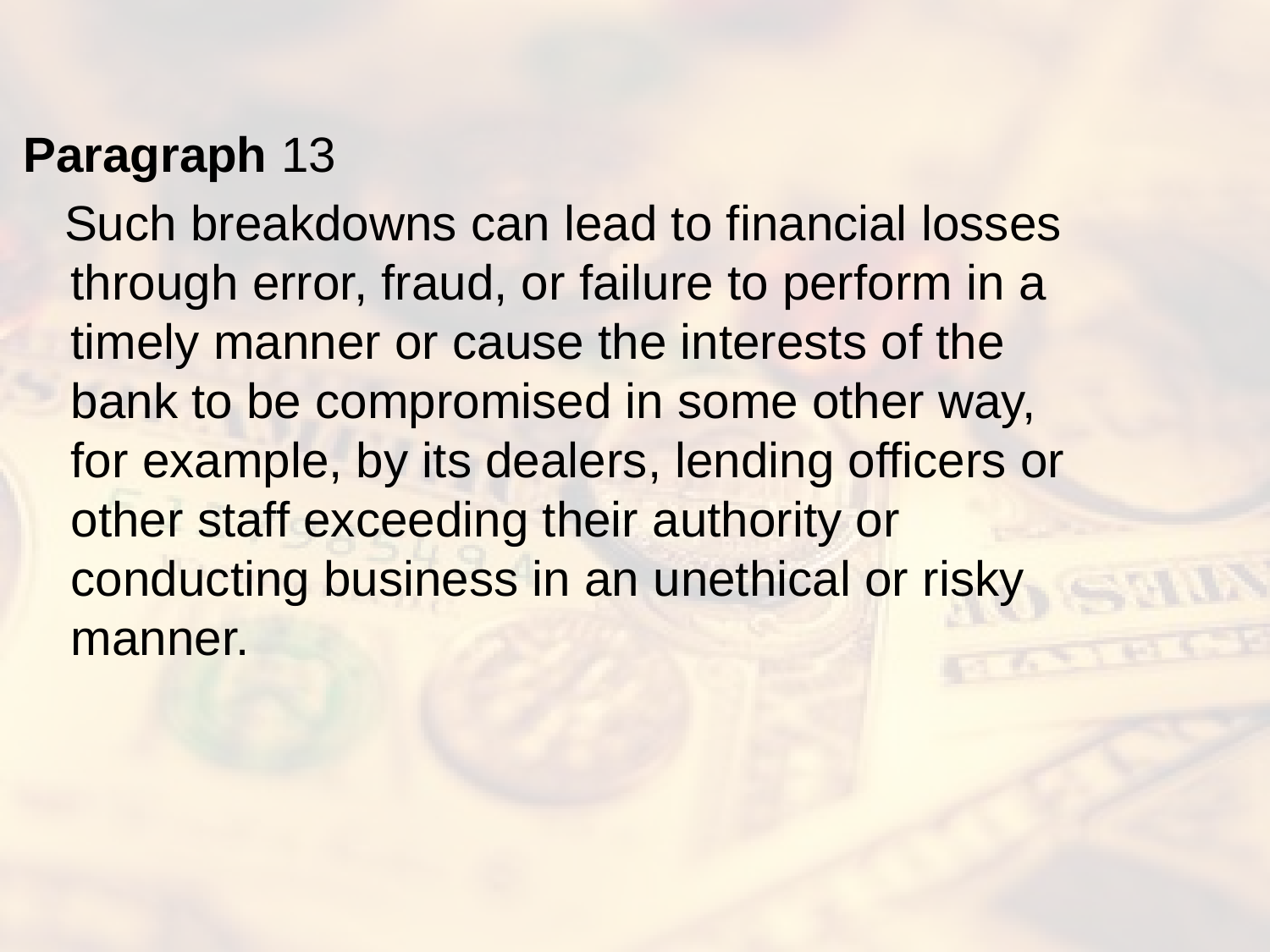

#
Paragraph 13
   Such breakdowns can lead to financial losses through error, fraud, or failure to perform in a timely manner or cause the interests of the bank to be compromised in some other way, for example, by its dealers, lending officers or other staff exceeding their authority or conducting business in an unethical or risky manner.